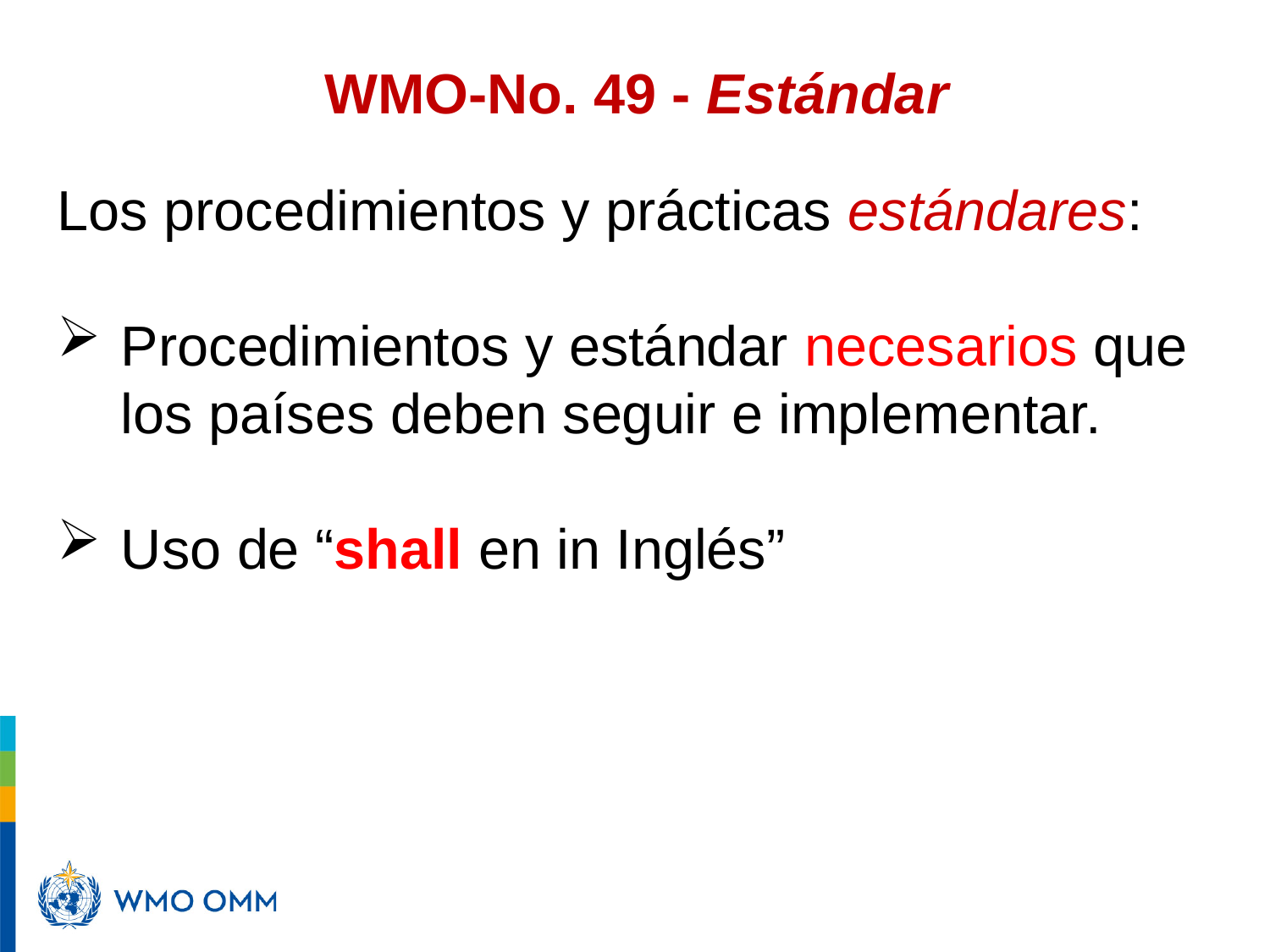

WMO-No. 49 - Estándar
Los procedimientos y prácticas estándares:

Procedimientos y estándar necesarios que los países deben seguir e implementar.

Uso de “shall en in Inglés”